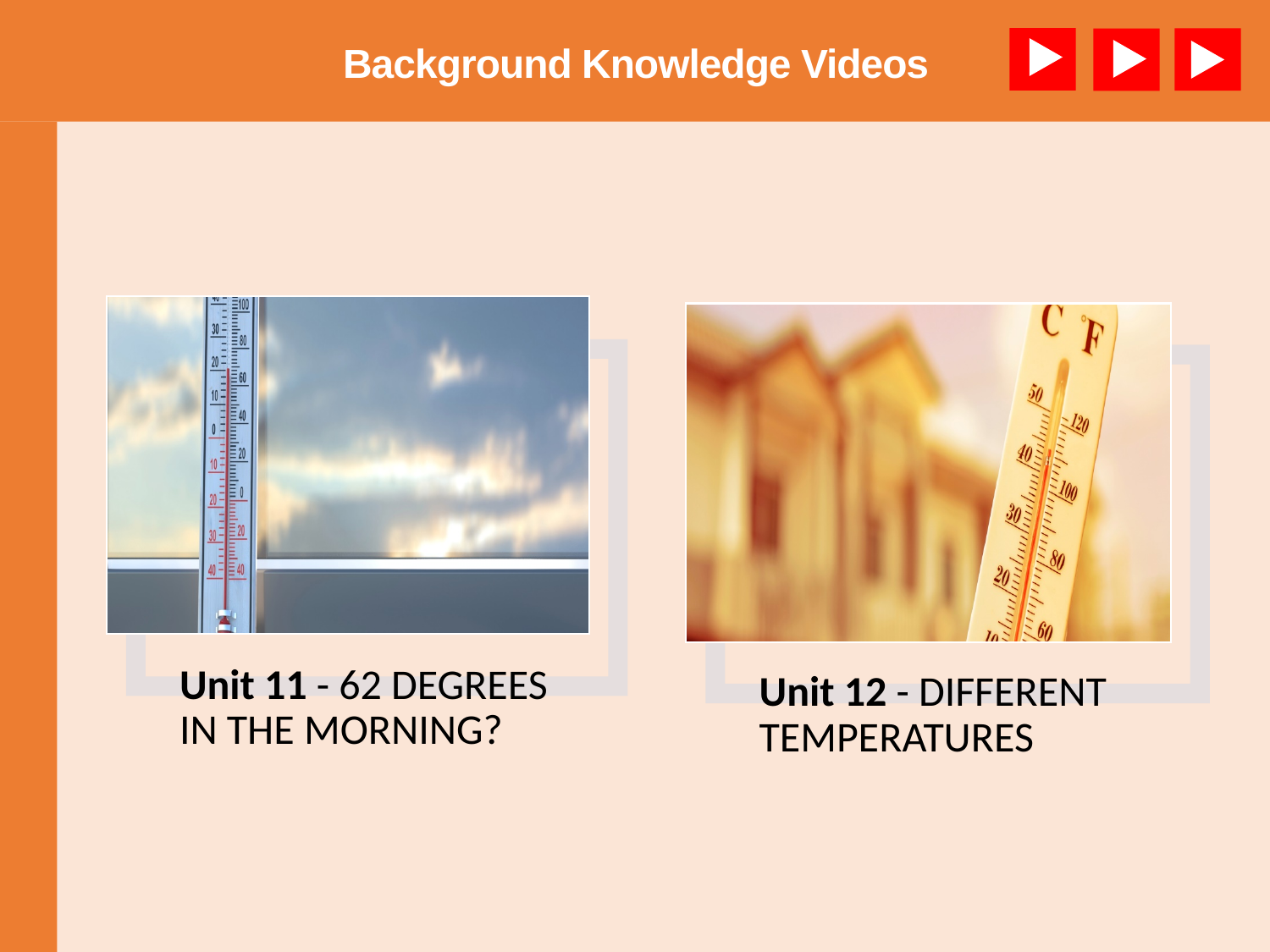

Background Knowledge Videos

Unit 11 - 62 DEGREES IN THE MORNING?

Unit 12 - DIFFERENT TEMPERATURES